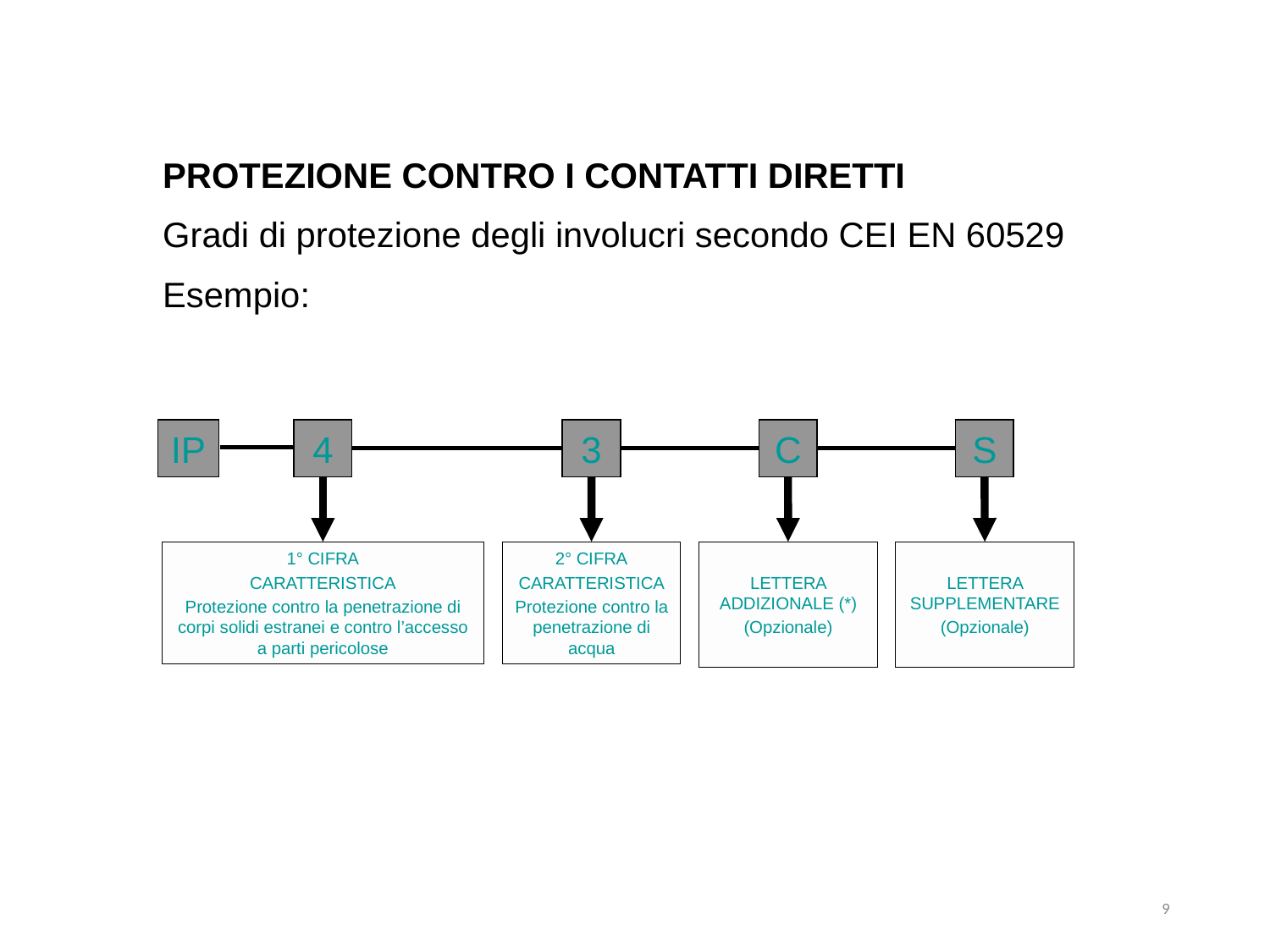

Protezione contro i contatti diretti
Gradi di protezione degli involucri secondo CEI EN 60529
Esempio:
IP
4
3
C
S
1° CIFRA
CARATTERISTICA
Protezione contro la penetrazione di corpi solidi estranei e contro l’accesso a parti pericolose
2° CIFRA
CARATTERISTICA
Protezione contro la penetrazione di acqua

LETTERA ADDIZIONALE (*)
(Opzionale)

LETTERA SUPPLEMENTARE
(Opzionale)

9